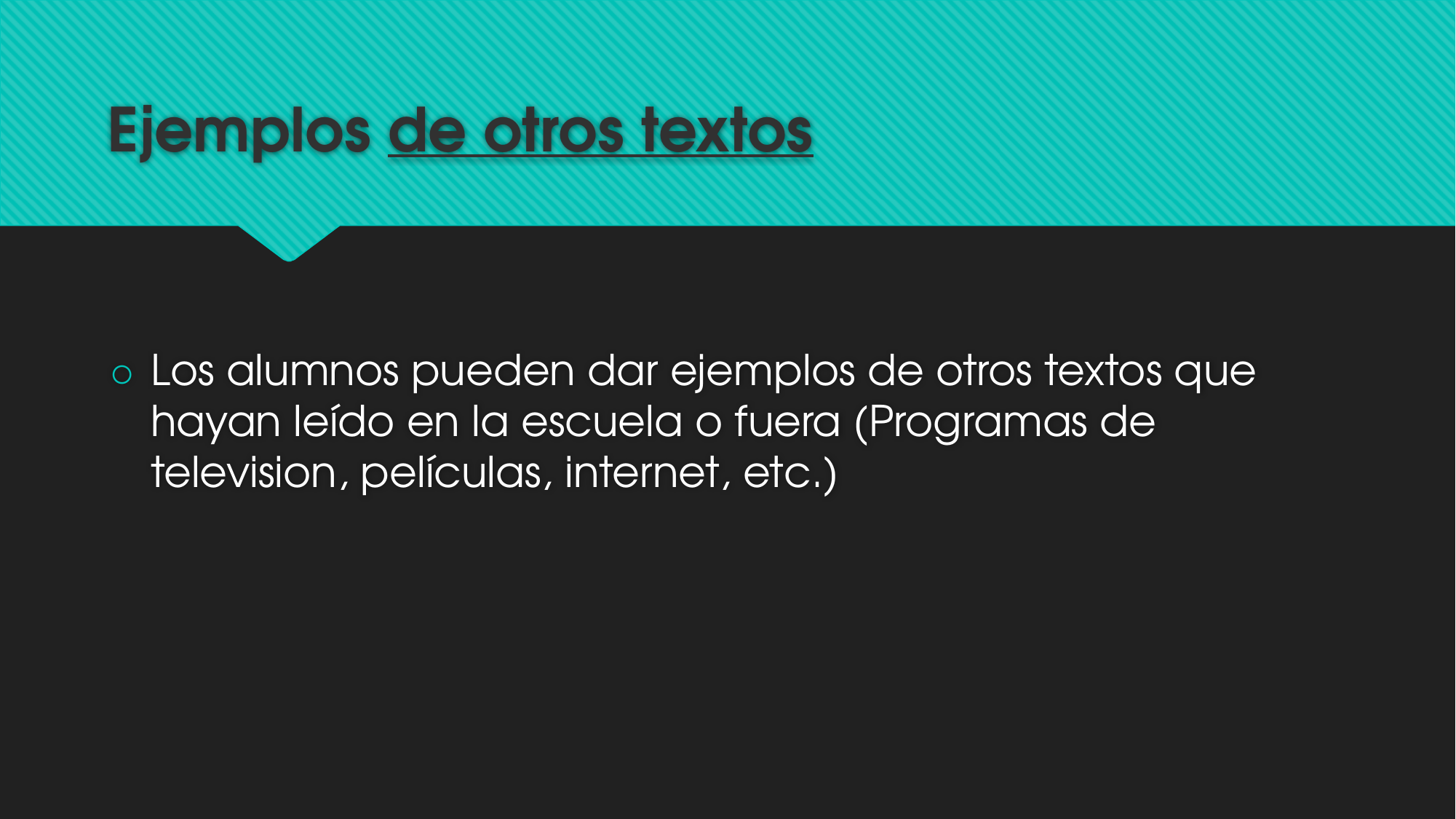

# Ejemplos de otros textos
Los alumnos pueden dar ejemplos de otros textos que hayan leído en la escuela o fuera (Programas de television, películas, internet, etc.)